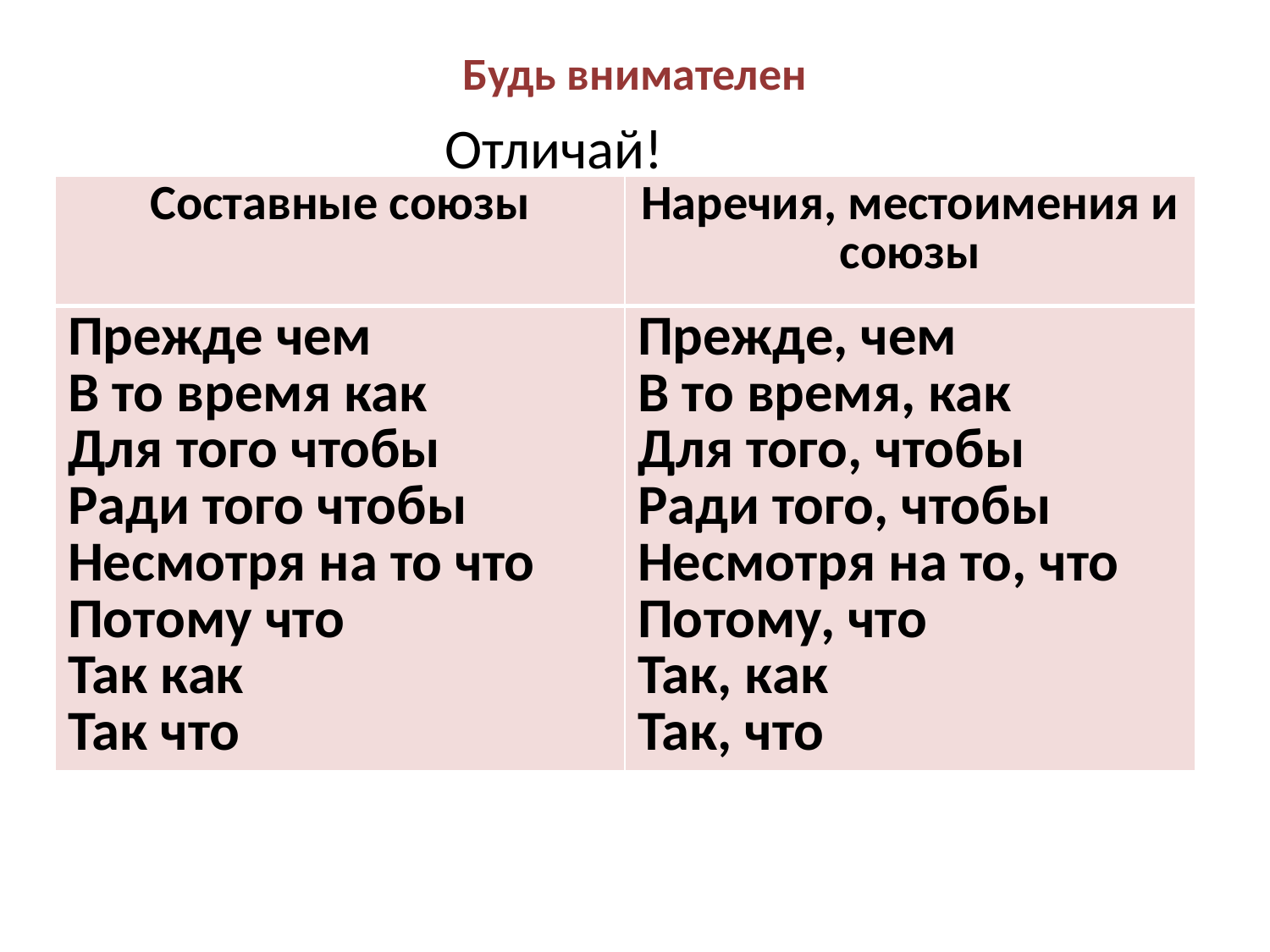

# Будь внимателен
                             Отличай!
| Составные союзы | Наречия, местоимения и союзы |
| --- | --- |
| Прежде чем В то время как Для того чтобы Ради того чтобы Несмотря на то что Потому что Так как Так что | Прежде, чем В то время, как Для того, чтобы Ради того, чтобы Несмотря на то, что Потому, что Так, как Так, что |